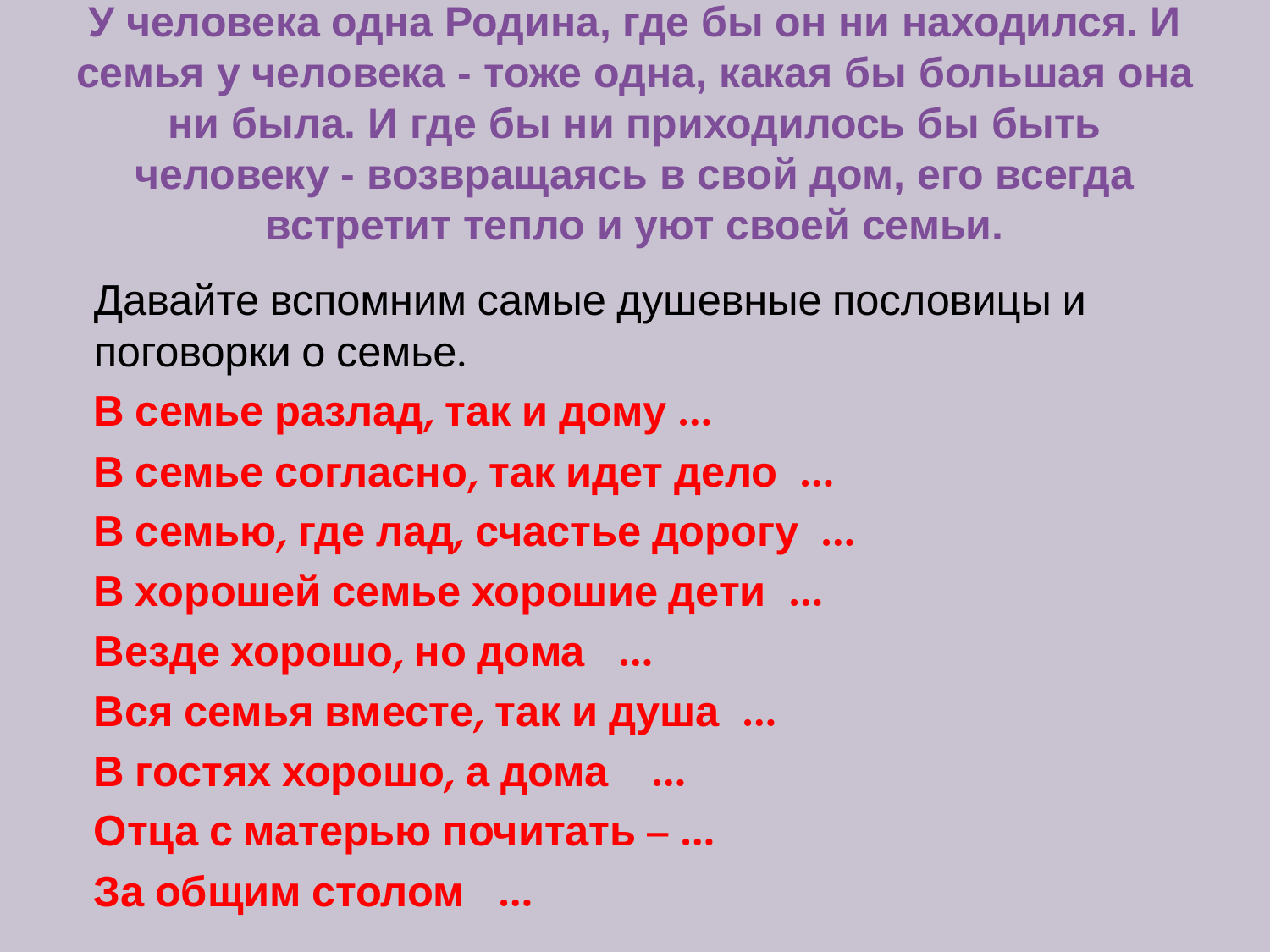

# У человека одна Родина, где бы он ни находился. И семья у человека - тоже одна, какая бы большая она ни была. И где бы ни приходилось бы быть человеку - возвращаясь в свой дом, его всегда встретит тепло и уют своей семьи.
Давайте вспомним самые душевные пословицы и поговорки о семье.
В семье разлад, так и дому …
В семье согласно, так идет дело  …
В семью, где лад, счастье дорогу  …
В хорошей семье хорошие дети  …
Везде хорошо, но дома   …
Вся семья вместе, так и душа  …
В гостях хорошо, а дома    …
Отца с матерью почитать – …
За общим столом   …